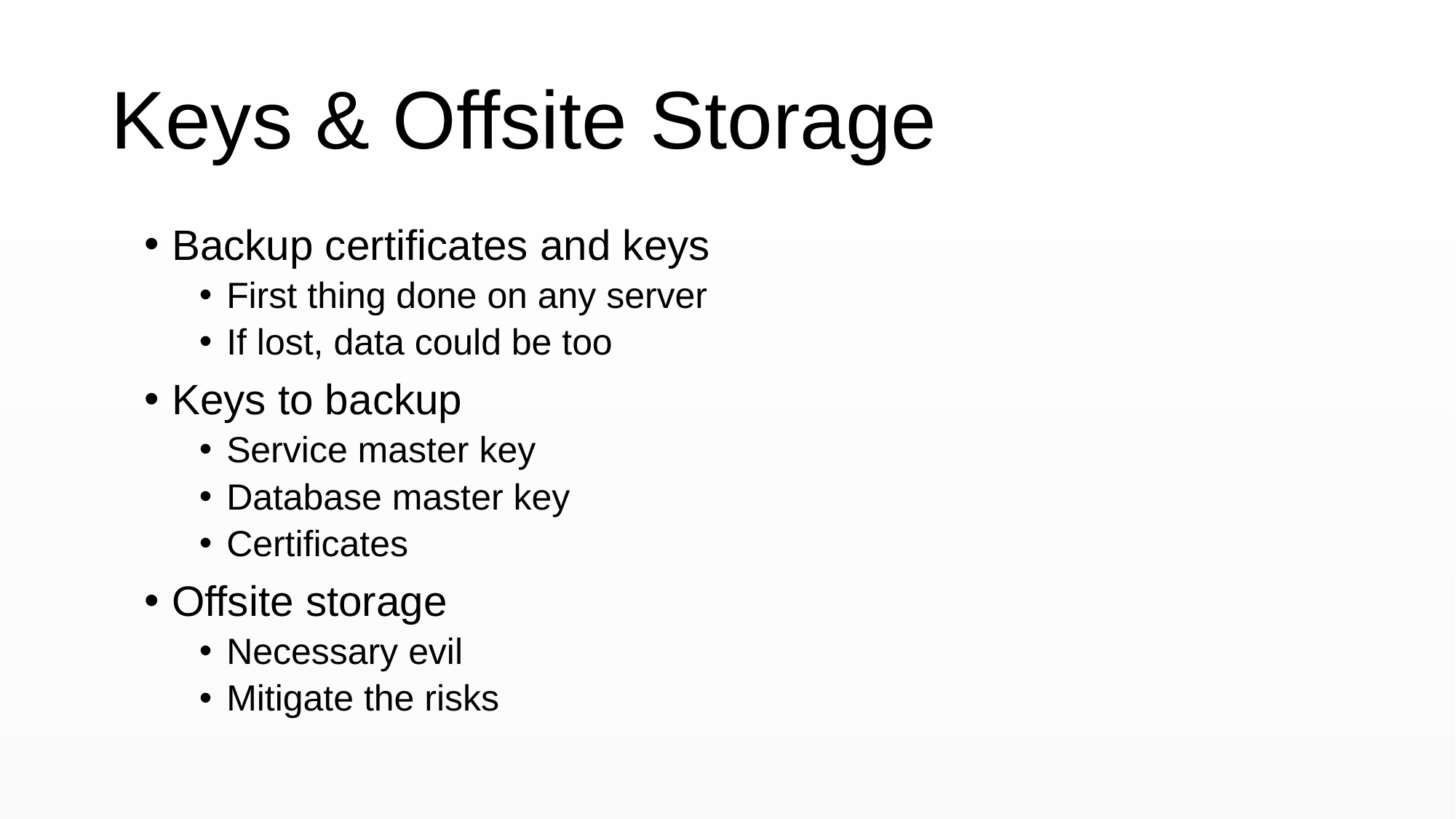

# Keys & Offsite Storage
Backup certificates and keys
First thing done on any server
If lost, data could be too
Keys to backup
Service master key
Database master key
Certificates
Offsite storage
Necessary evil
Mitigate the risks